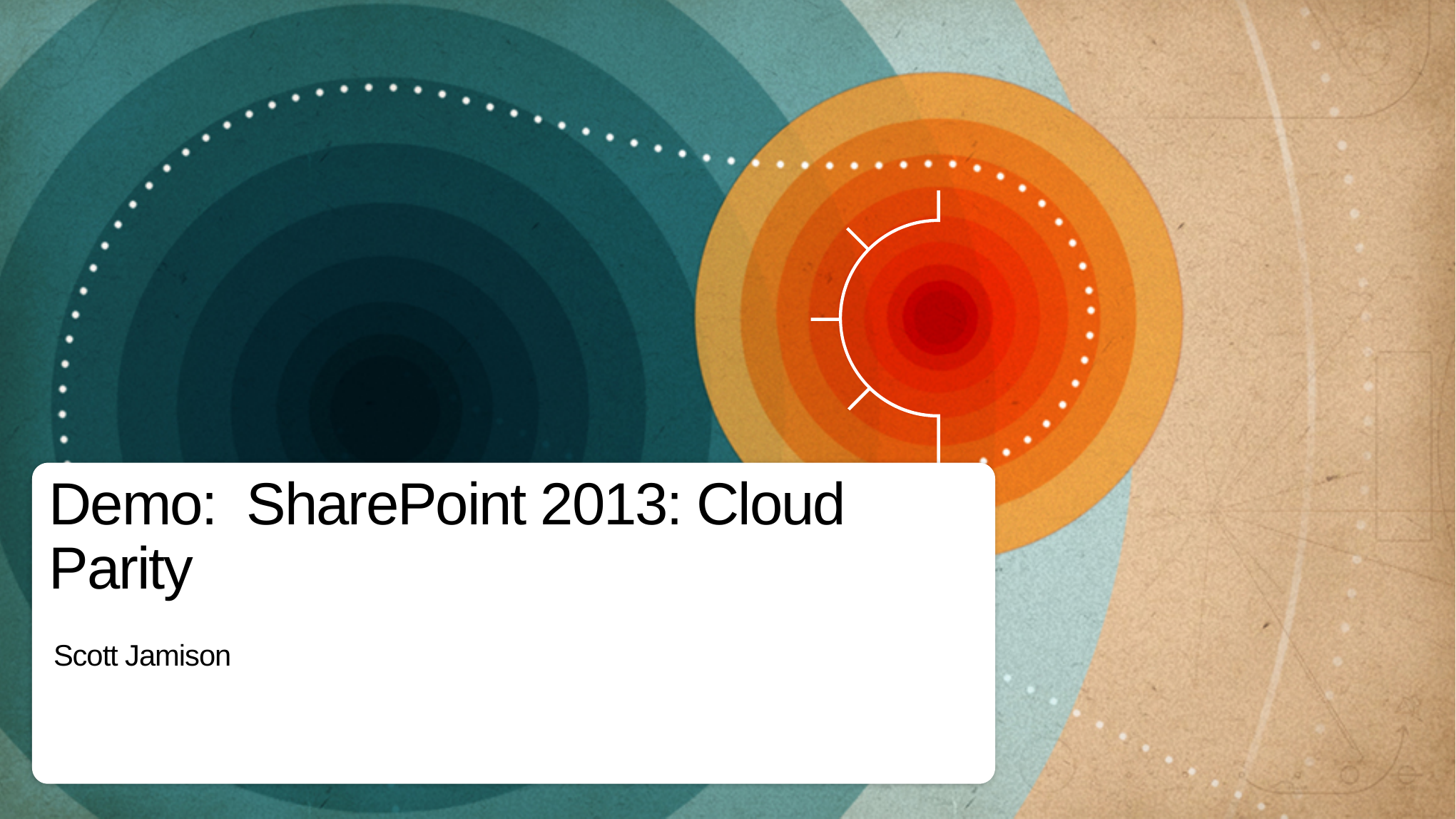

# Demo:  SharePoint 2013: Cloud Parity
Scott Jamison